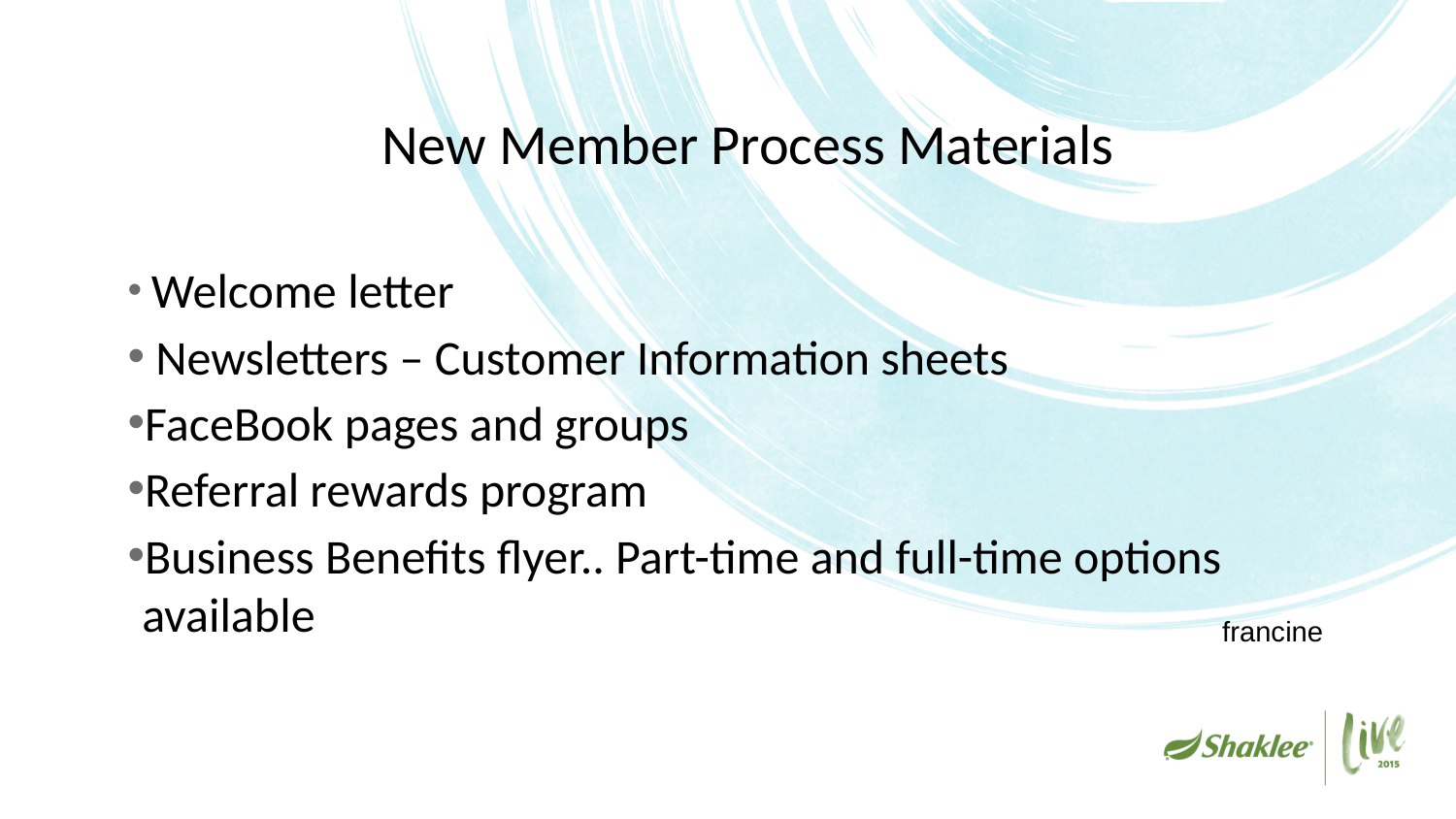

# New Member Process Materials
 Welcome letter
 Newsletters – Customer Information sheets
FaceBook pages and groups
Referral rewards program
Business Benefits flyer.. Part-time and full-time options available

francine